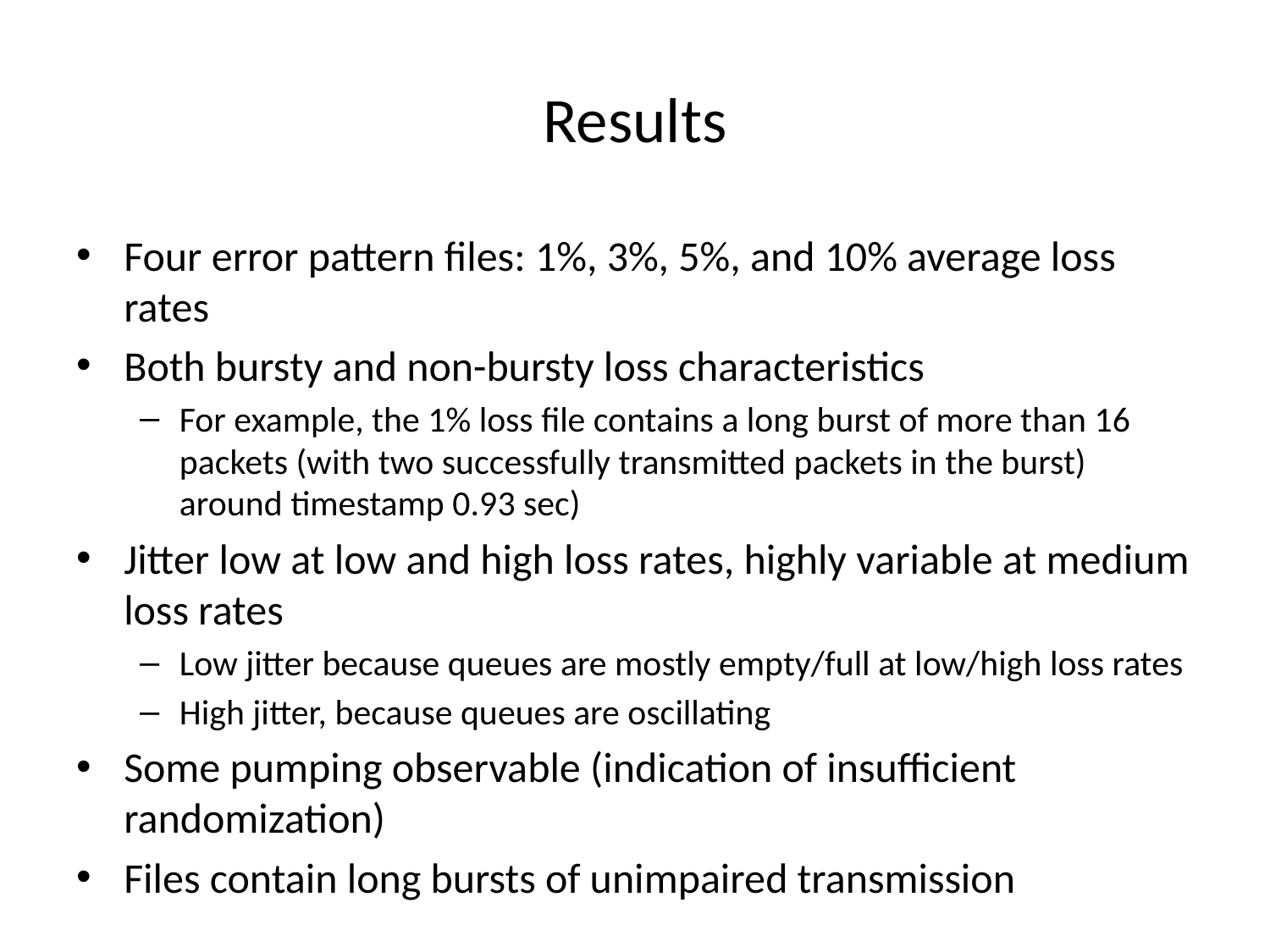

# Results
Four error pattern files: 1%, 3%, 5%, and 10% average loss rates
Both bursty and non-bursty loss characteristics
For example, the 1% loss file contains a long burst of more than 16 packets (with two successfully transmitted packets in the burst) around timestamp 0.93 sec)
Jitter low at low and high loss rates, highly variable at medium loss rates
Low jitter because queues are mostly empty/full at low/high loss rates
High jitter, because queues are oscillating
Some pumping observable (indication of insufficient randomization)
Files contain long bursts of unimpaired transmission